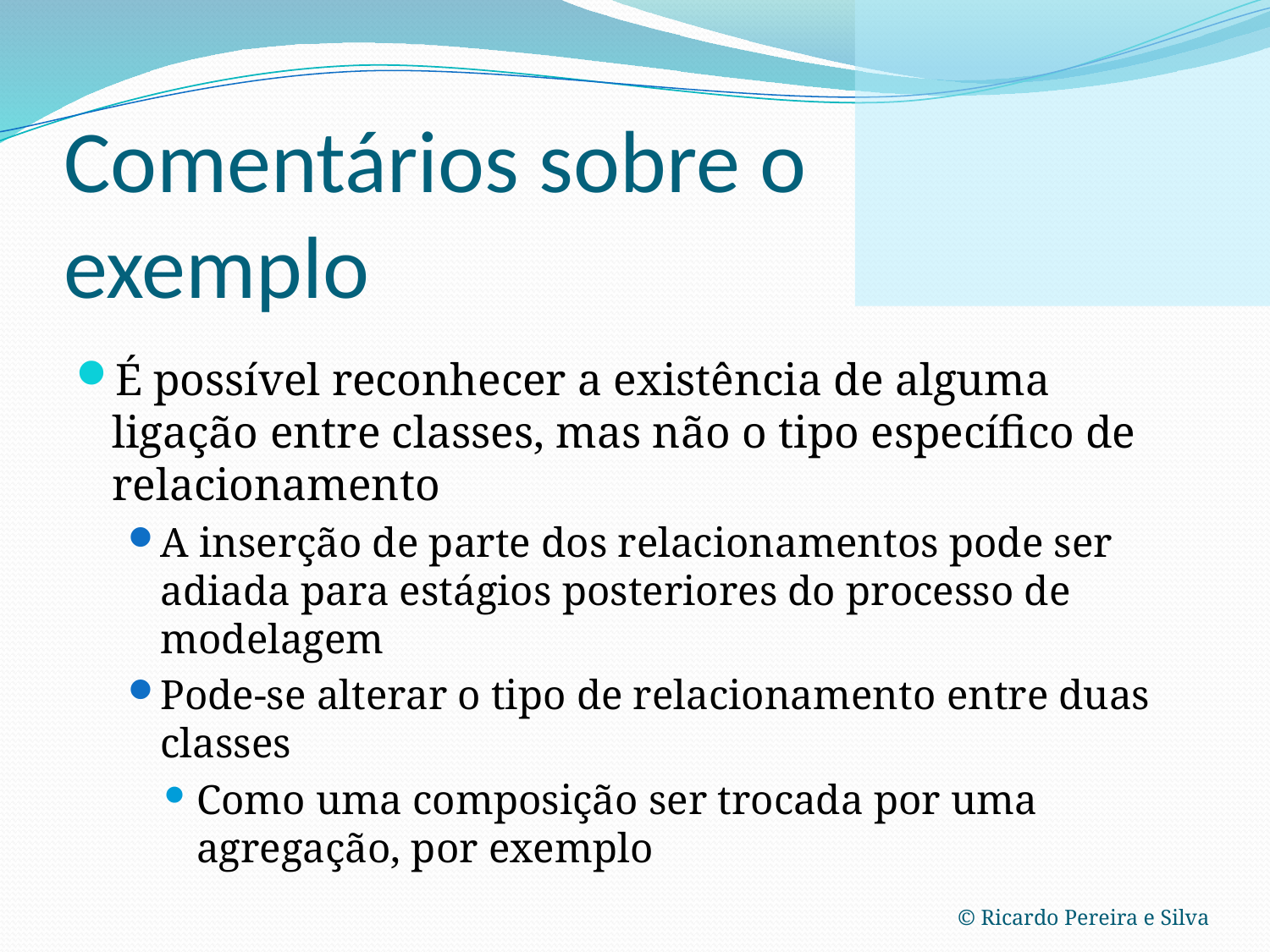

# Comentários sobre o exemplo
É possível reconhecer a existência de alguma ligação entre classes, mas não o tipo específico de relacionamento
A inserção de parte dos relacionamentos pode ser adiada para estágios posteriores do processo de modelagem
Pode-se alterar o tipo de relacionamento entre duas classes
Como uma composição ser trocada por uma agregação, por exemplo
© Ricardo Pereira e Silva